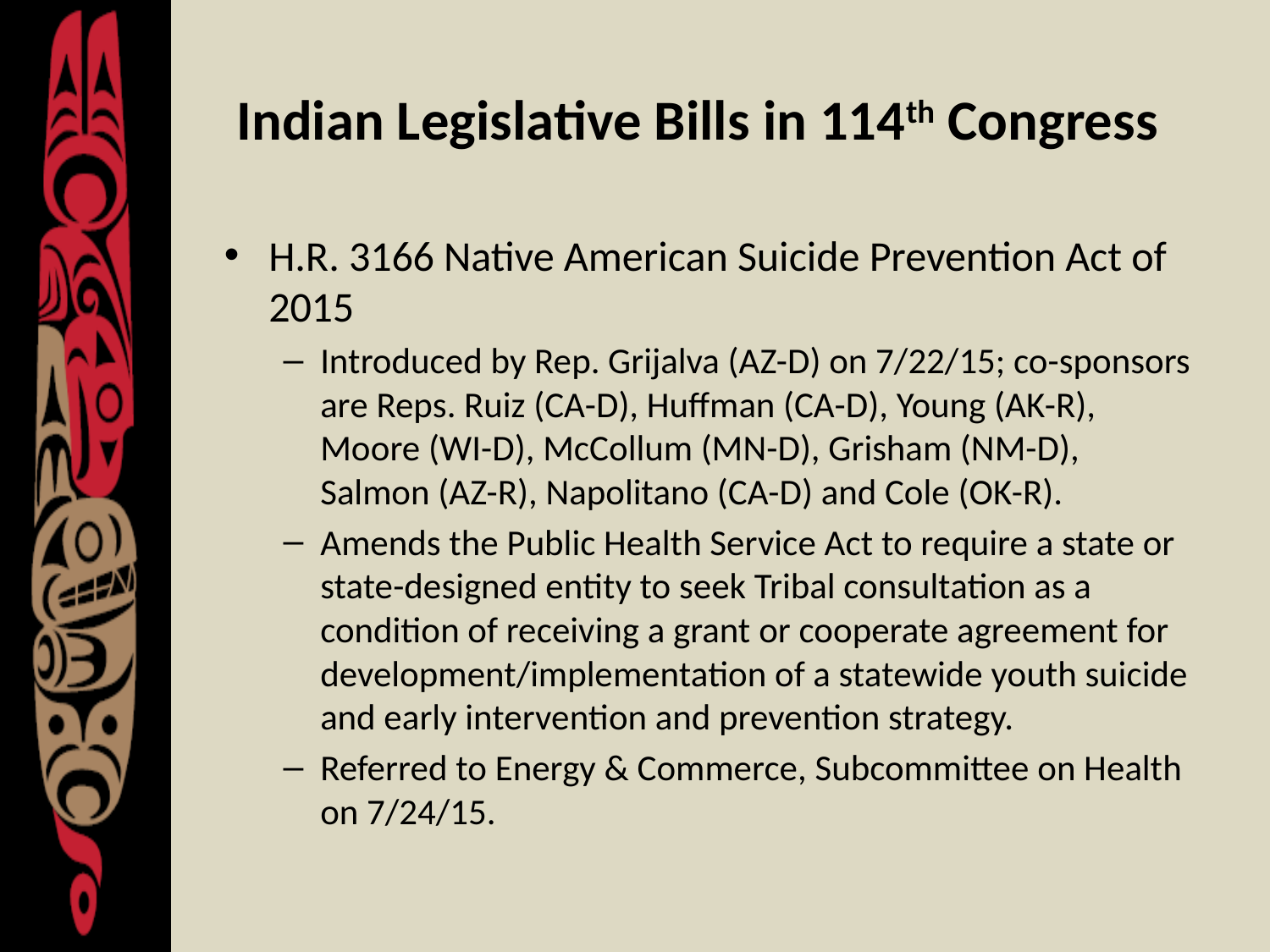

# Indian Legislative Bills in 114th Congress
H.R. 3166 Native American Suicide Prevention Act of 2015
Introduced by Rep. Grijalva (AZ-D) on 7/22/15; co-sponsors are Reps. Ruiz (CA-D), Huffman (CA-D), Young (AK-R), Moore (WI-D), McCollum (MN-D), Grisham (NM-D), Salmon (AZ-R), Napolitano (CA-D) and Cole (OK-R).
Amends the Public Health Service Act to require a state or state-designed entity to seek Tribal consultation as a condition of receiving a grant or cooperate agreement for development/implementation of a statewide youth suicide and early intervention and prevention strategy.
Referred to Energy & Commerce, Subcommittee on Health on 7/24/15.